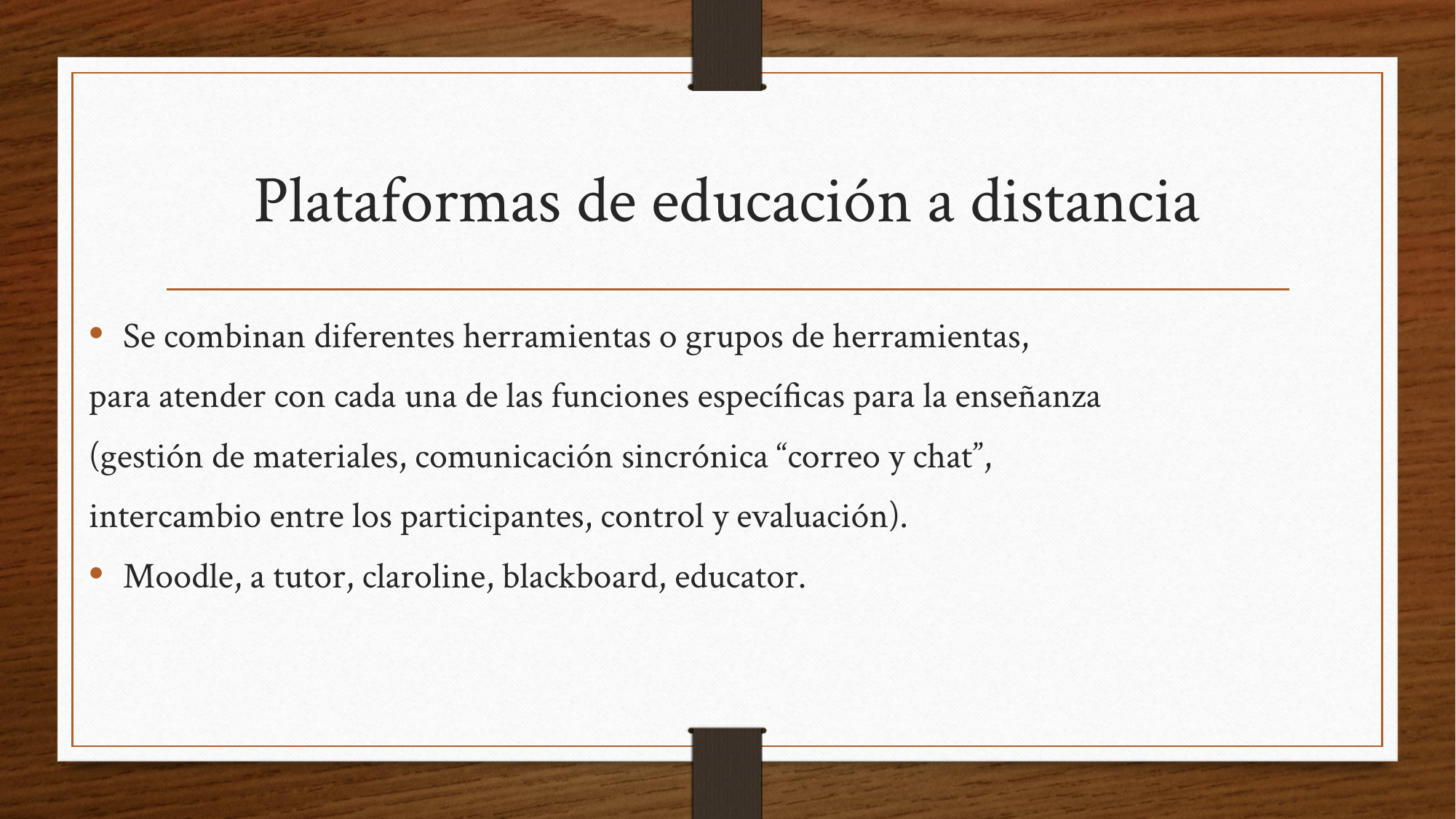

# Plataformas de educación a distancia
Se combinan diferentes herramientas o grupos de herramientas,
para atender con cada una de las funciones específicas para la enseñanza
(gestión de materiales, comunicación sincrónica “correo y chat”,
intercambio entre los participantes, control y evaluación).
Moodle, a tutor, claroline, blackboard, educator.